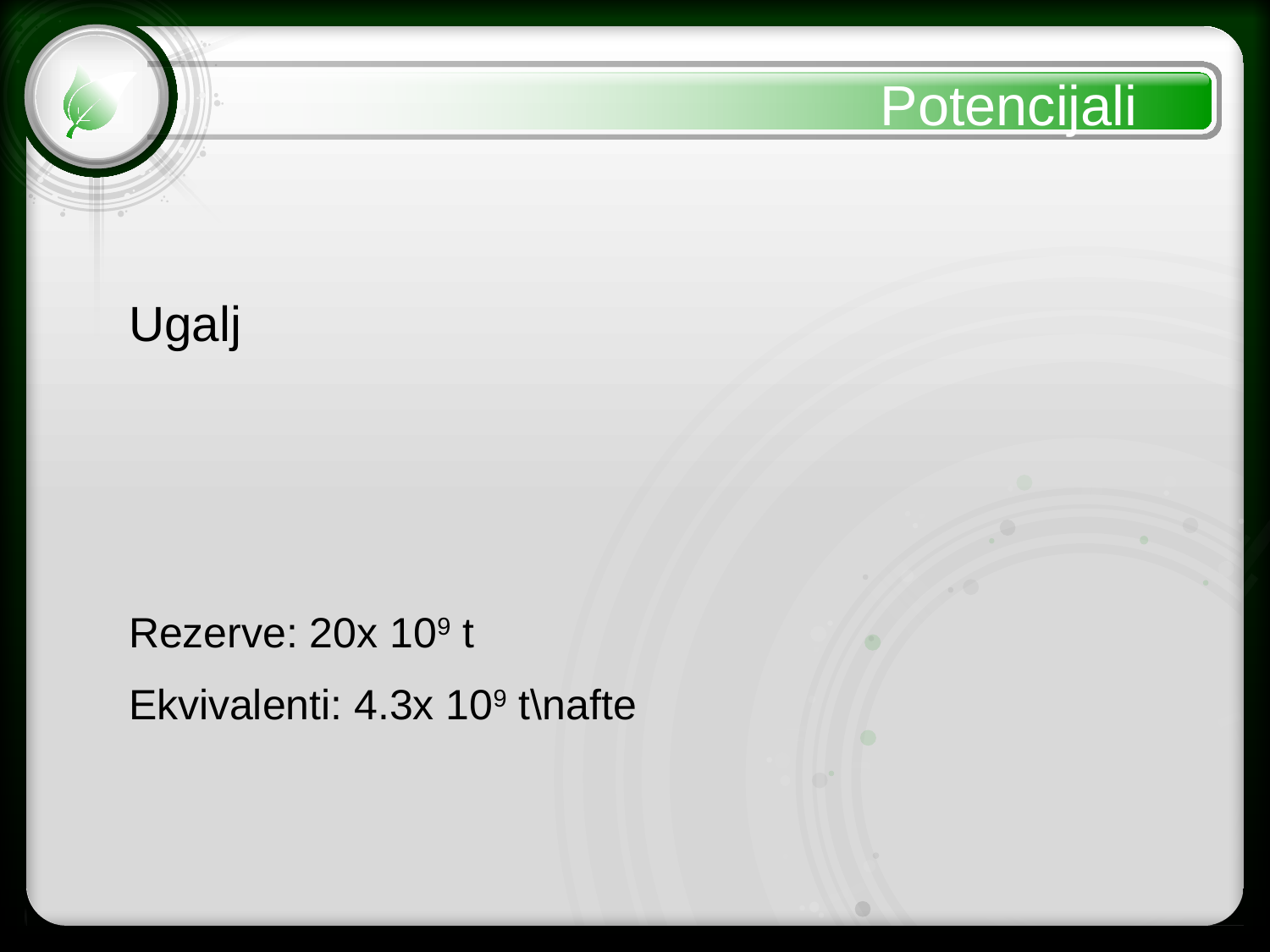

Potencijali
Ugalj
Rezerve: 20x 109 t
Ekvivalenti: 4.3x 109 t\nafte